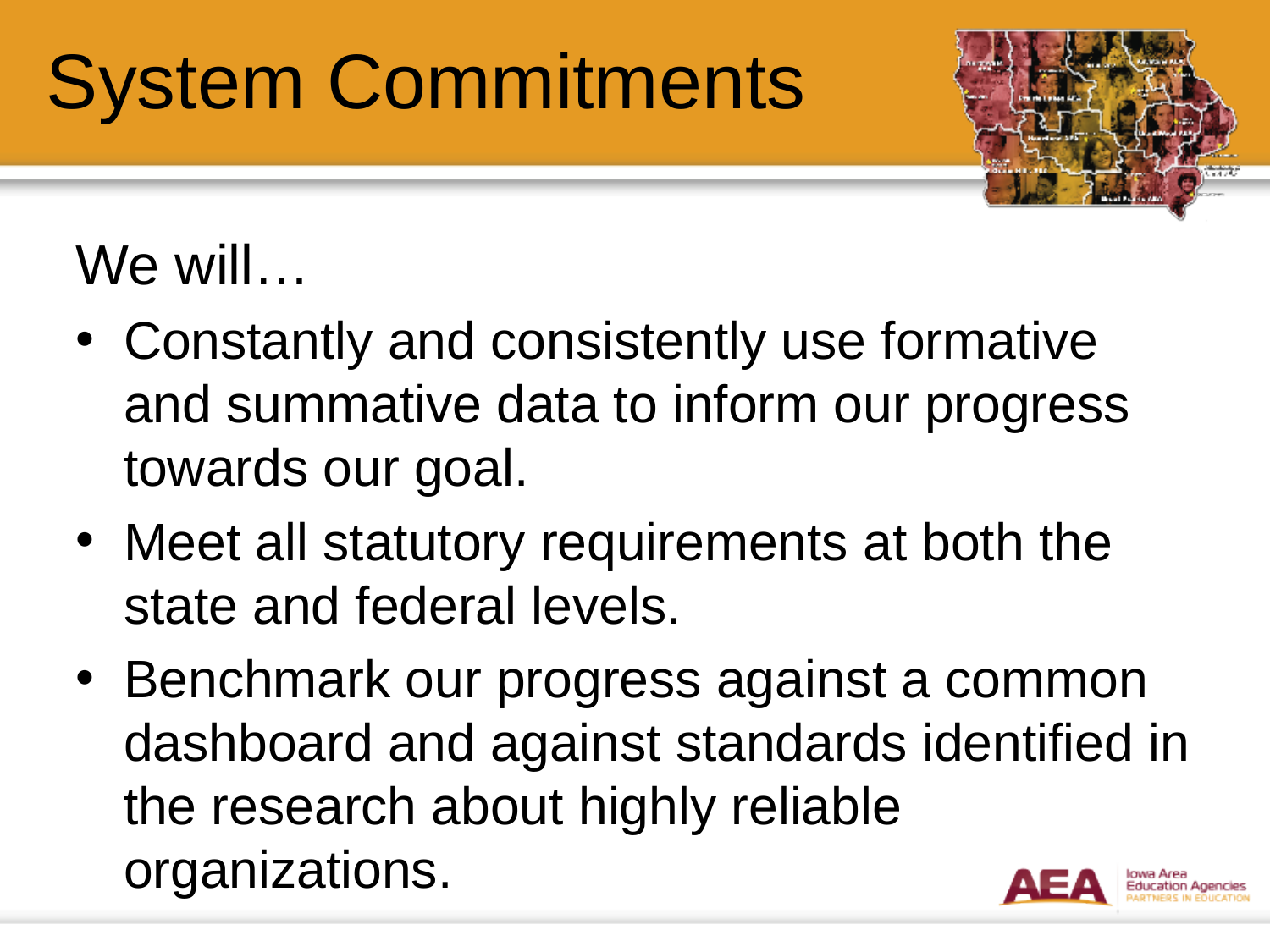

# System Commitments
We will…
Constantly and consistently use formative and summative data to inform our progress towards our goal.
Meet all statutory requirements at both the state and federal levels.
Benchmark our progress against a common dashboard and against standards identified in the research about highly reliable organizations.